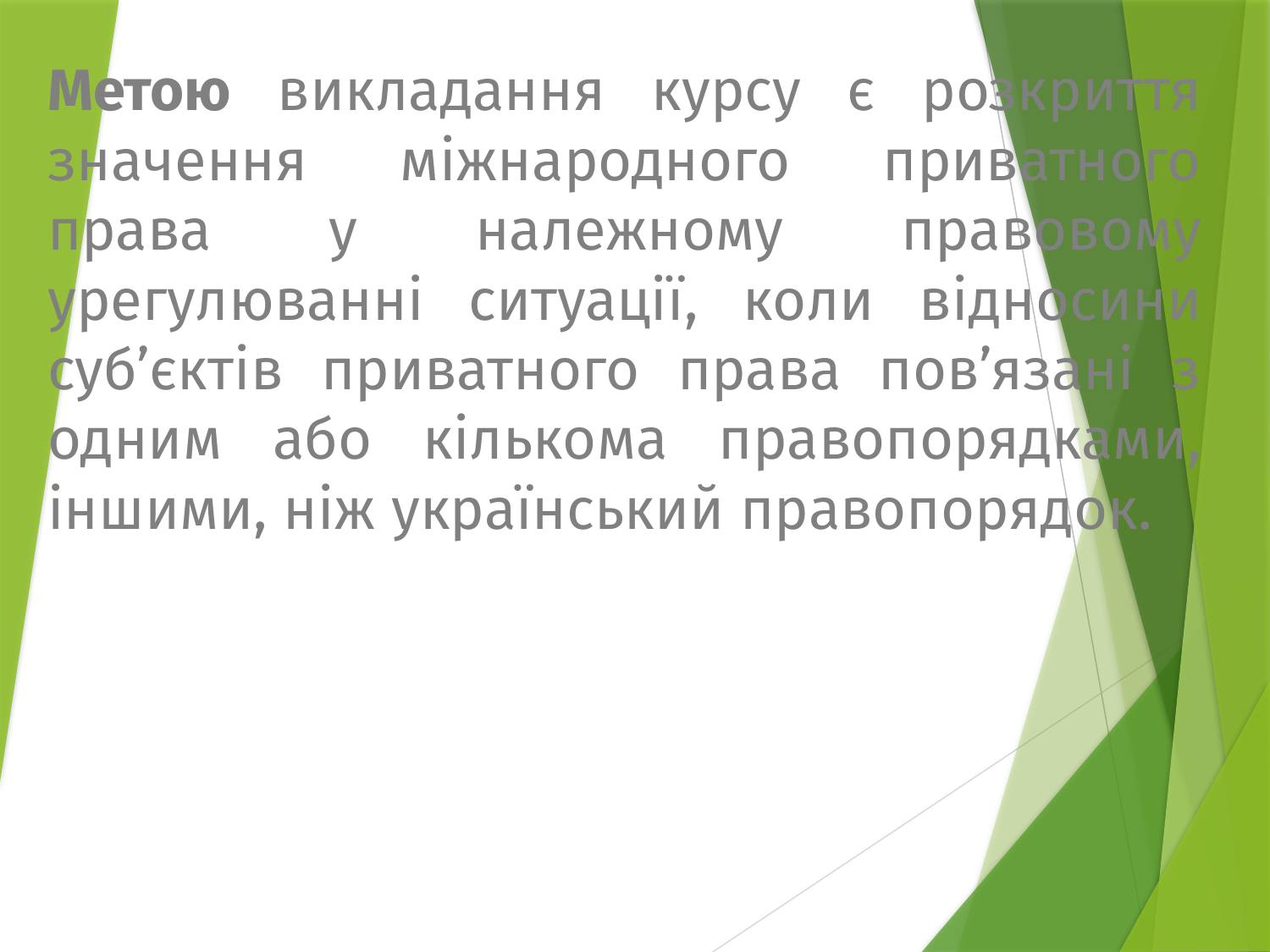

Метою викладання курсу є розкриття значення міжнародного приватного права у належному правовому урегулюванні ситуації, коли відносини суб’єктів приватного права пов’язані з одним або кількома правопорядками, іншими, ніж український правопорядок.